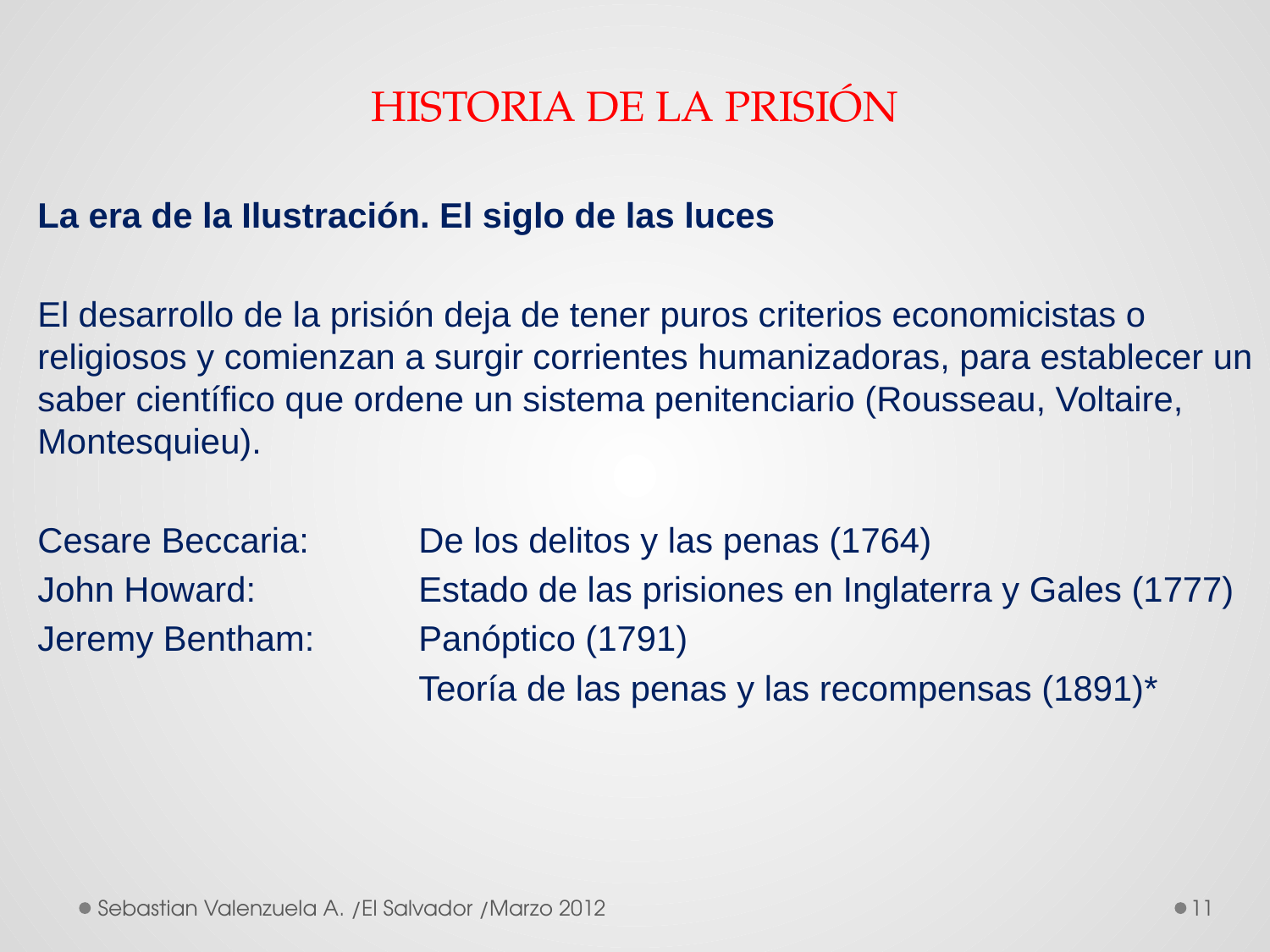

# HISTORIA DE LA PRISIÓN
La era de la Ilustración. El siglo de las luces

El desarrollo de la prisión deja de tener puros criterios economicistas o religiosos y comienzan a surgir corrientes humanizadoras, para establecer un saber científico que ordene un sistema penitenciario (Rousseau, Voltaire, Montesquieu).

Cesare Beccaria: 	De los delitos y las penas (1764)
John Howard: 		Estado de las prisiones en Inglaterra y Gales (1777)
Jeremy Bentham: 	Panóptico (1791)
			Teoría de las penas y las recompensas (1891)*

Sebastian Valenzuela A. /El Salvador /Marzo 2012
11